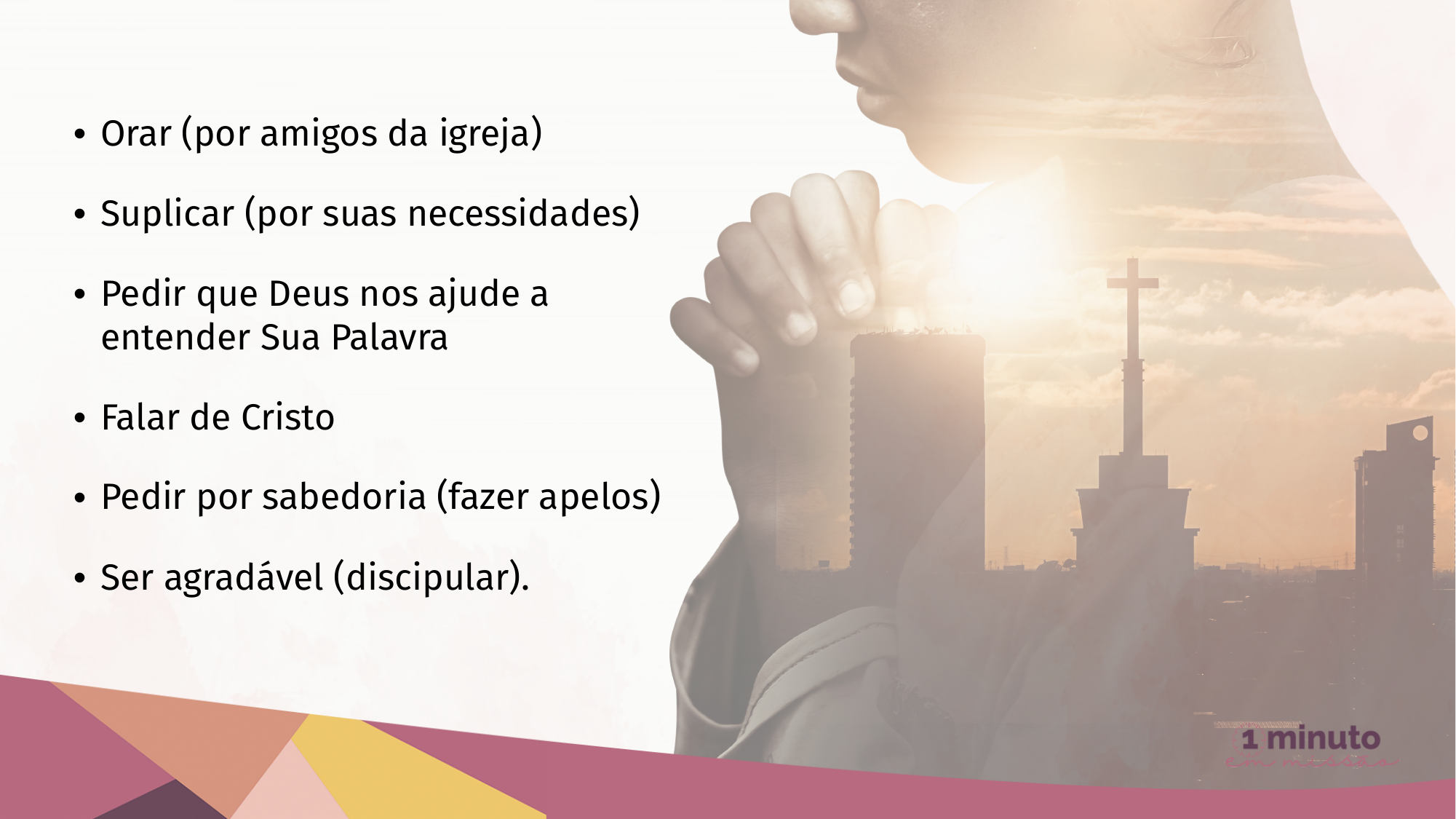

Orar (por amigos da igreja)
Suplicar (por suas necessidades)
Pedir que Deus nos ajude a entender Sua Palavra
Falar de Cristo
Pedir por sabedoria (fazer apelos)
Ser agradável (discipular).